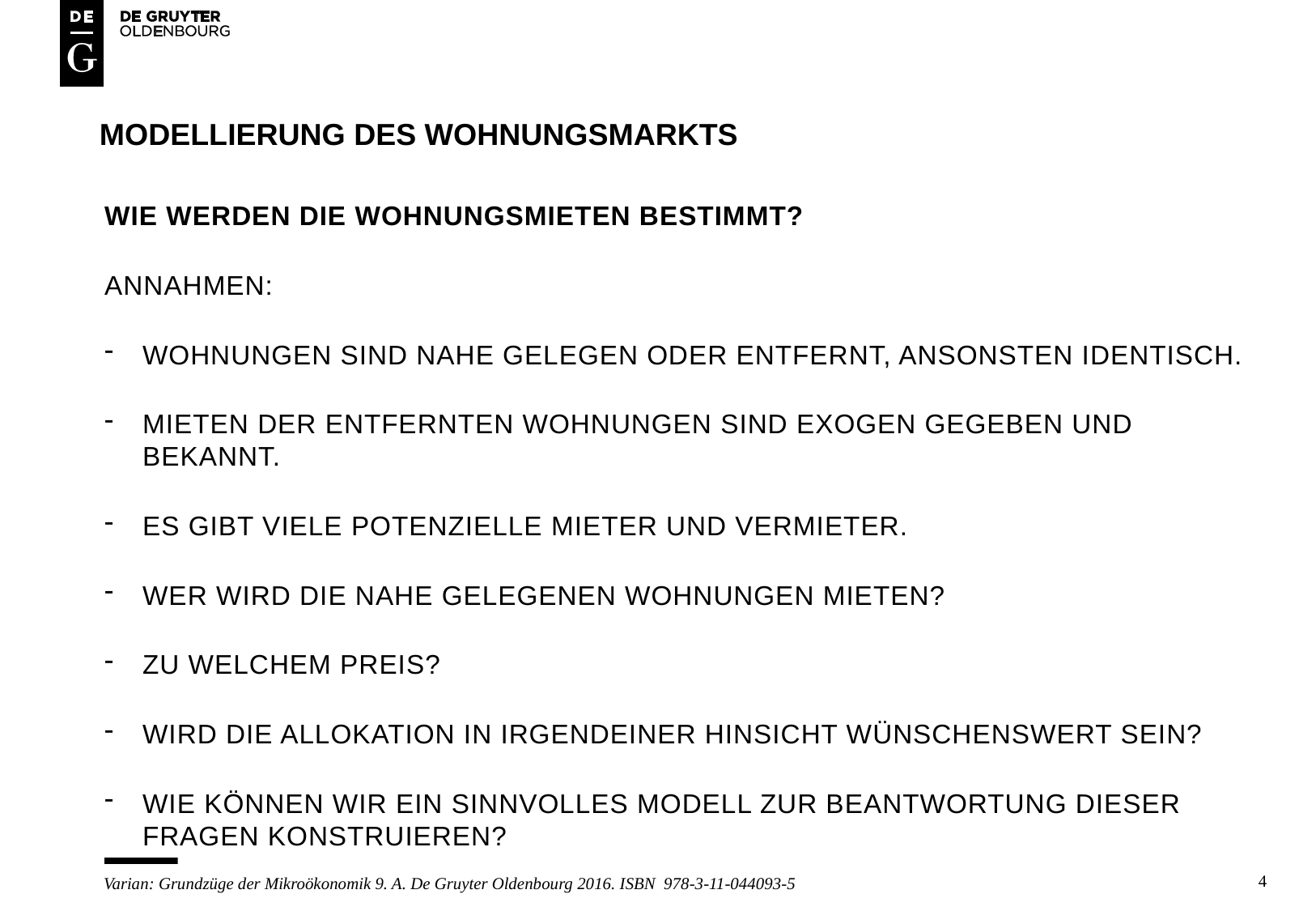

# Modellierung des Wohnungsmarkts
Wie werden die Wohnungsmieten bestimmt?
Annahmen:
Wohnungen sind nahe gelegen oder entfernt, ansonsten identisch.
Mieten der entfernten Wohnungen sind exogen gegeben und bekannt.
Es gibt viele potenzielle Mieter und Vermieter.
Wer wird die nahe gelegenen Wohnungen mieten?
Zu welchem Preis?
Wird die Allokation in irgendeiner Hinsicht wünschenswert sein?
Wie können wir ein sinnvolles Modell zur Beantwortung dieser Fragen konstruieren?

4
Varian: Grundzüge der Mikroökonomik 9. A. De Gruyter Oldenbourg 2016. ISBN  978-3-11-044093-5